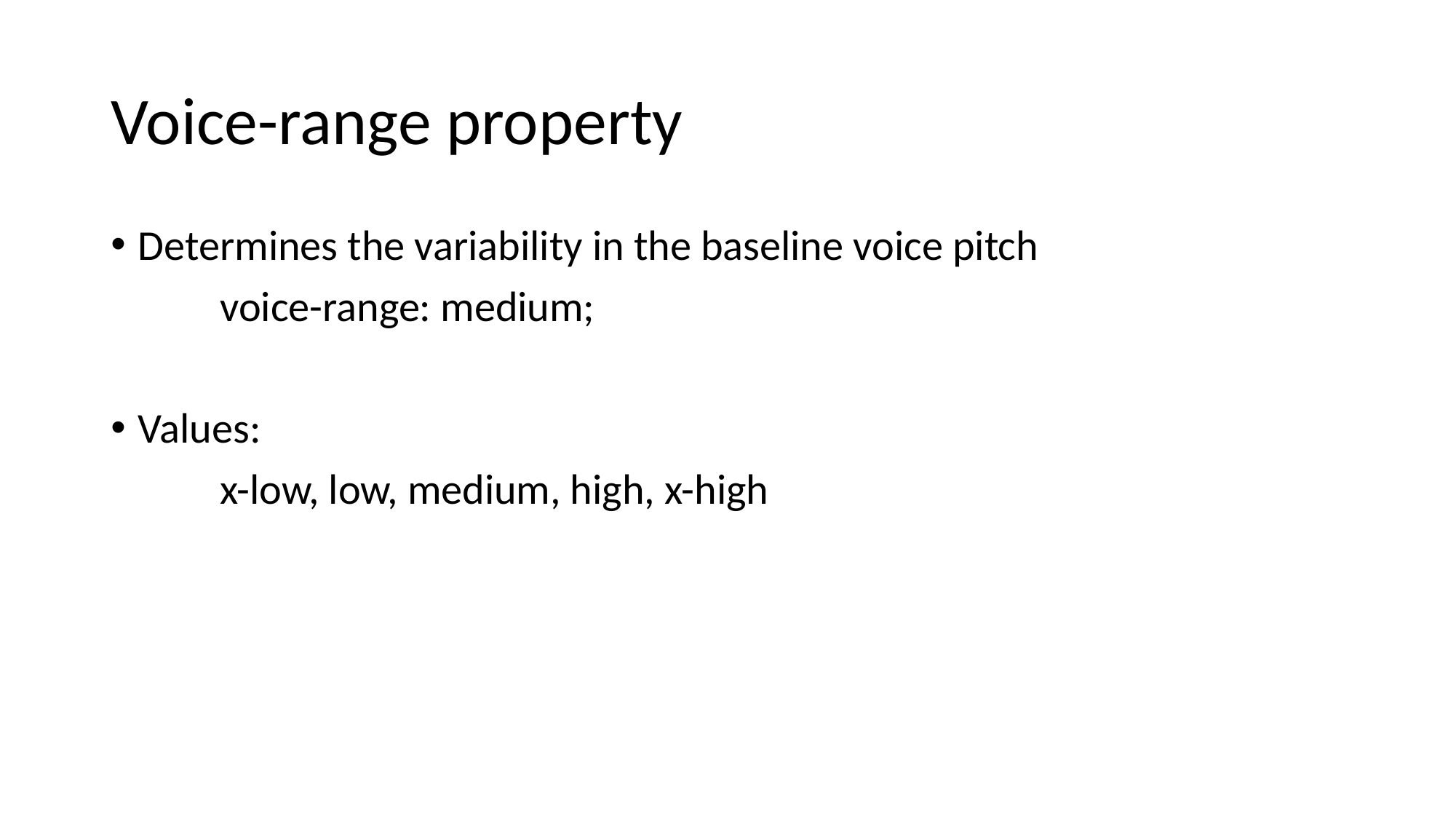

# Voice-range property
Determines the variability in the baseline voice pitch
	voice-range: medium;

Values:
	x-low, low, medium, high, x-high